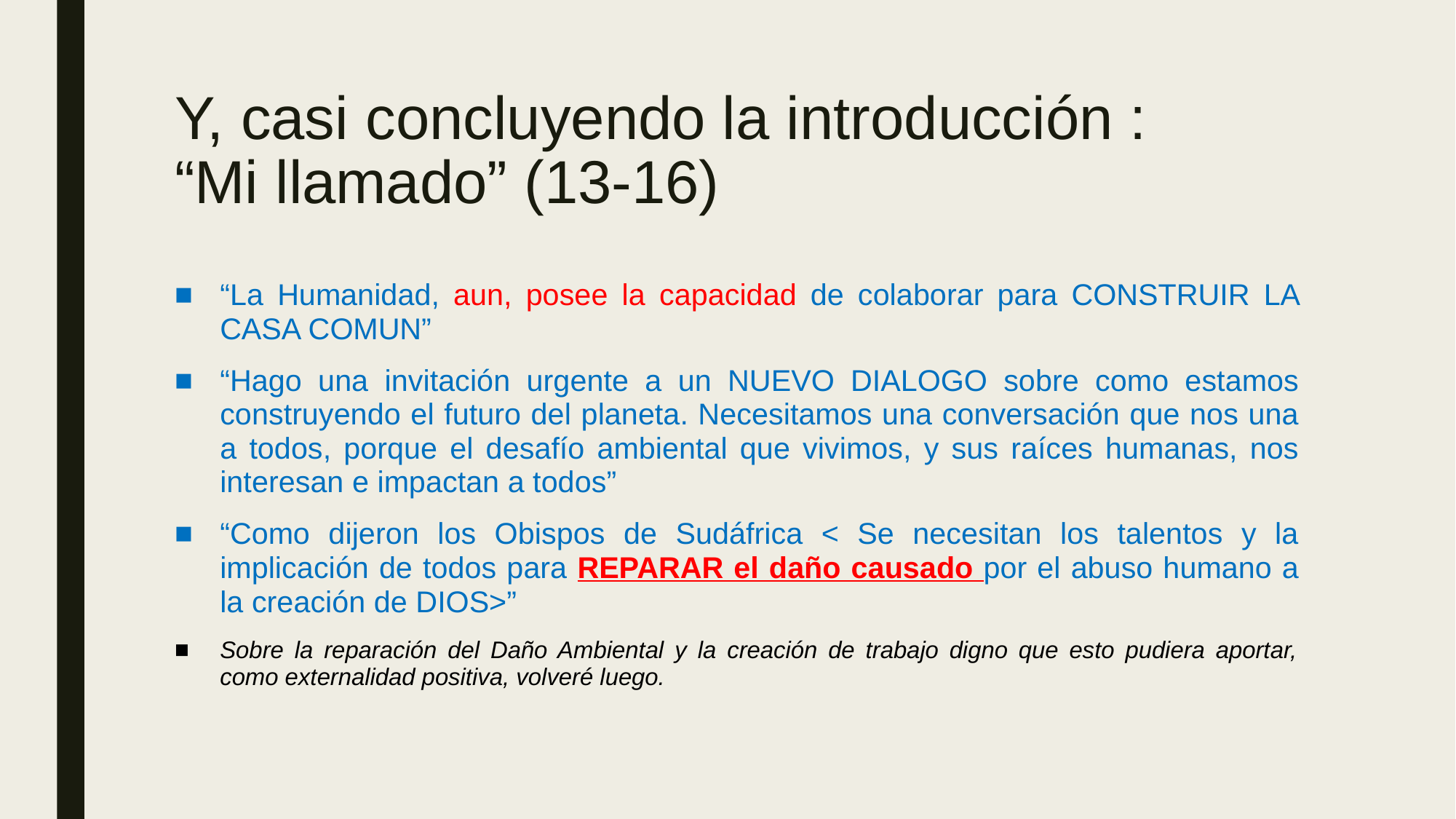

# Y, casi concluyendo la introducción : “Mi llamado” (13-16)
“La Humanidad, aun, posee la capacidad de colaborar para CONSTRUIR LA CASA COMUN”
“Hago una invitación urgente a un NUEVO DIALOGO sobre como estamos construyendo el futuro del planeta. Necesitamos una conversación que nos una a todos, porque el desafío ambiental que vivimos, y sus raíces humanas, nos interesan e impactan a todos”
“Como dijeron los Obispos de Sudáfrica < Se necesitan los talentos y la implicación de todos para REPARAR el daño causado por el abuso humano a la creación de DIOS>”
Sobre la reparación del Daño Ambiental y la creación de trabajo digno que esto pudiera aportar, como externalidad positiva, volveré luego.